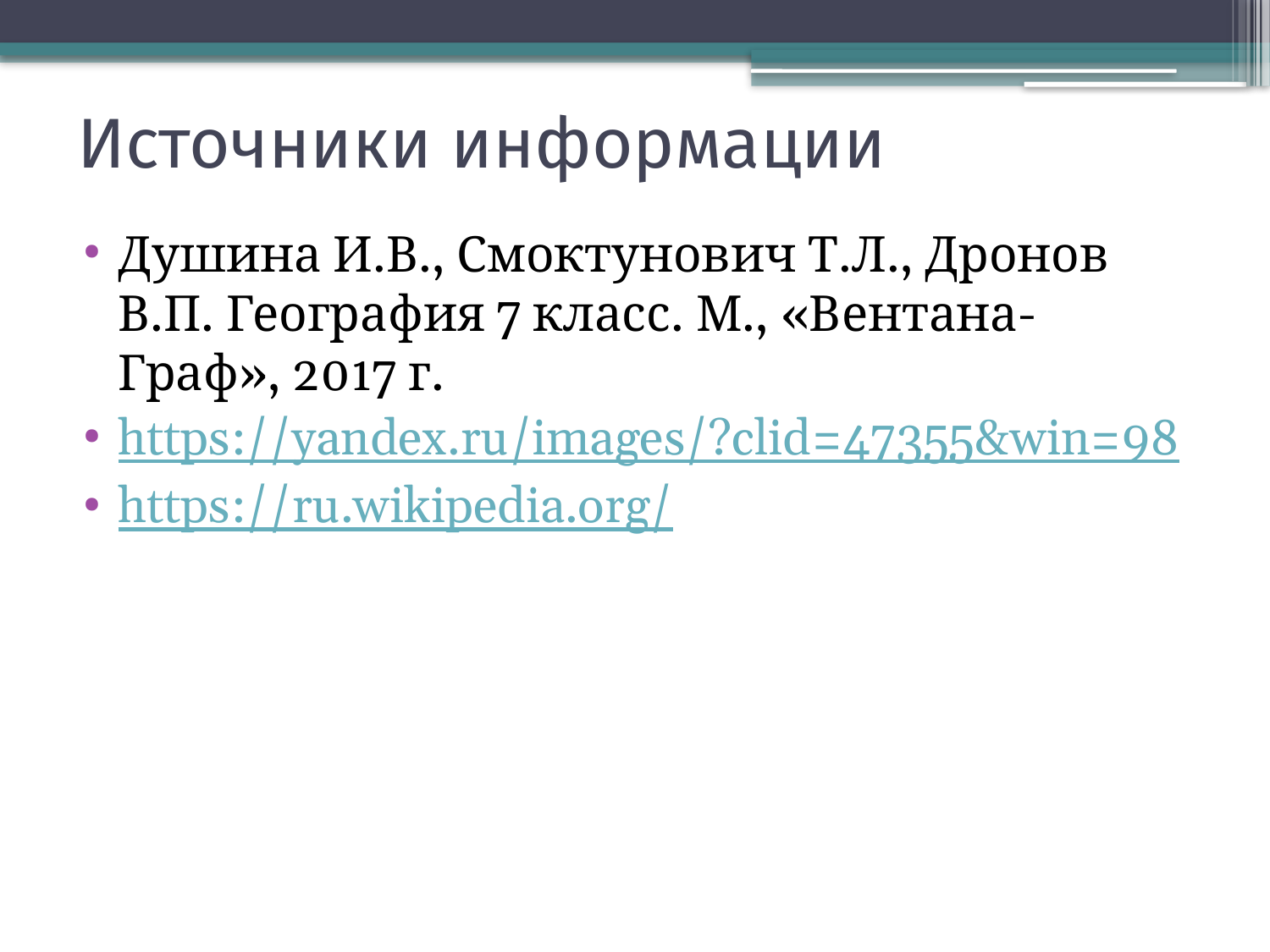

# Источники информации
Душина И.В., Смоктунович Т.Л., Дронов В.П. География 7 класс. М., «Вентана-Граф», 2017 г.
https://yandex.ru/images/?clid=47355&win=98
https://ru.wikipedia.org/